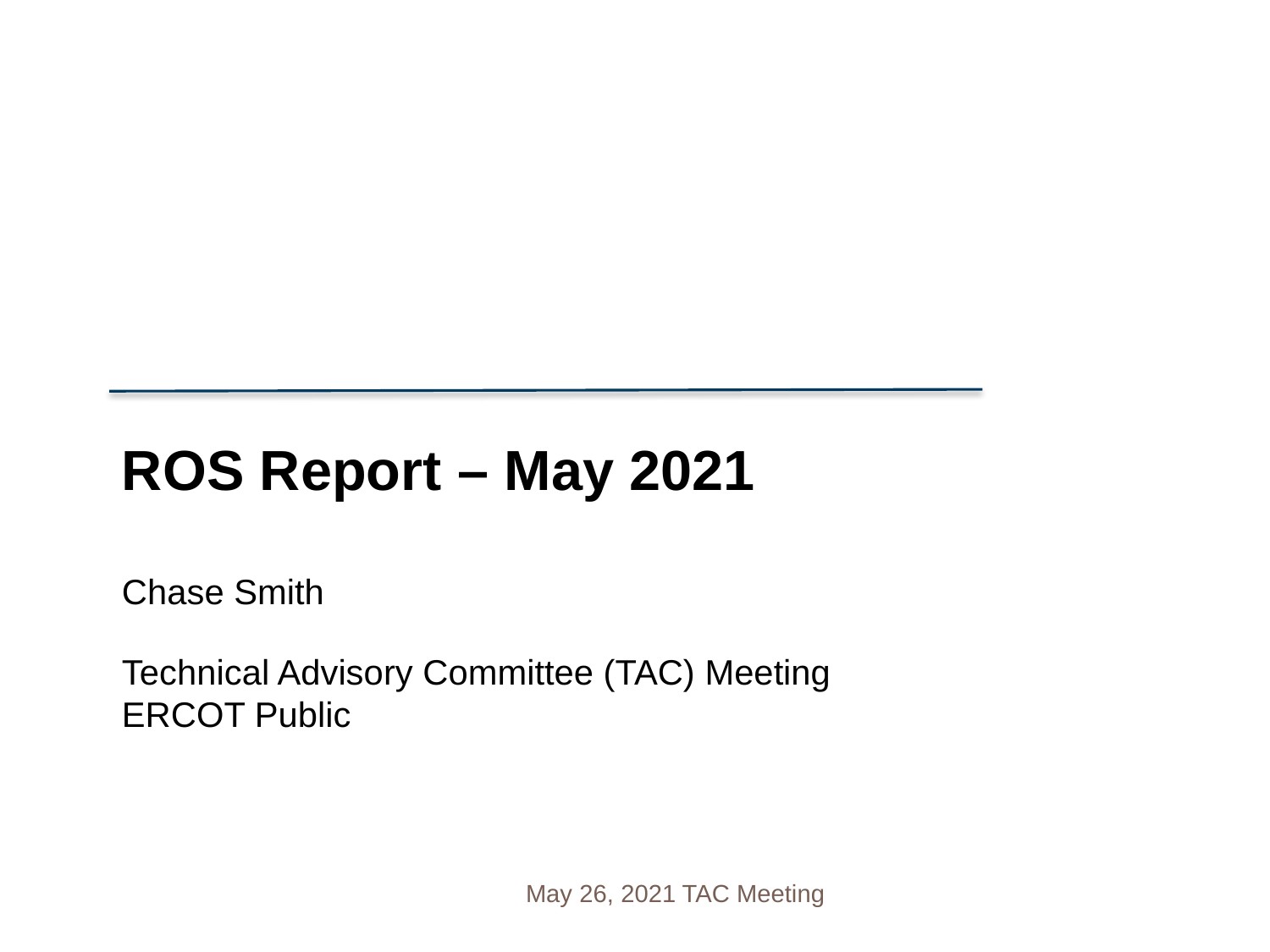

ROS Report – May 2021

Chase Smith

Technical Advisory Committee (TAC) Meeting
ERCOT Public

May 26, 2021 TAC Meeting